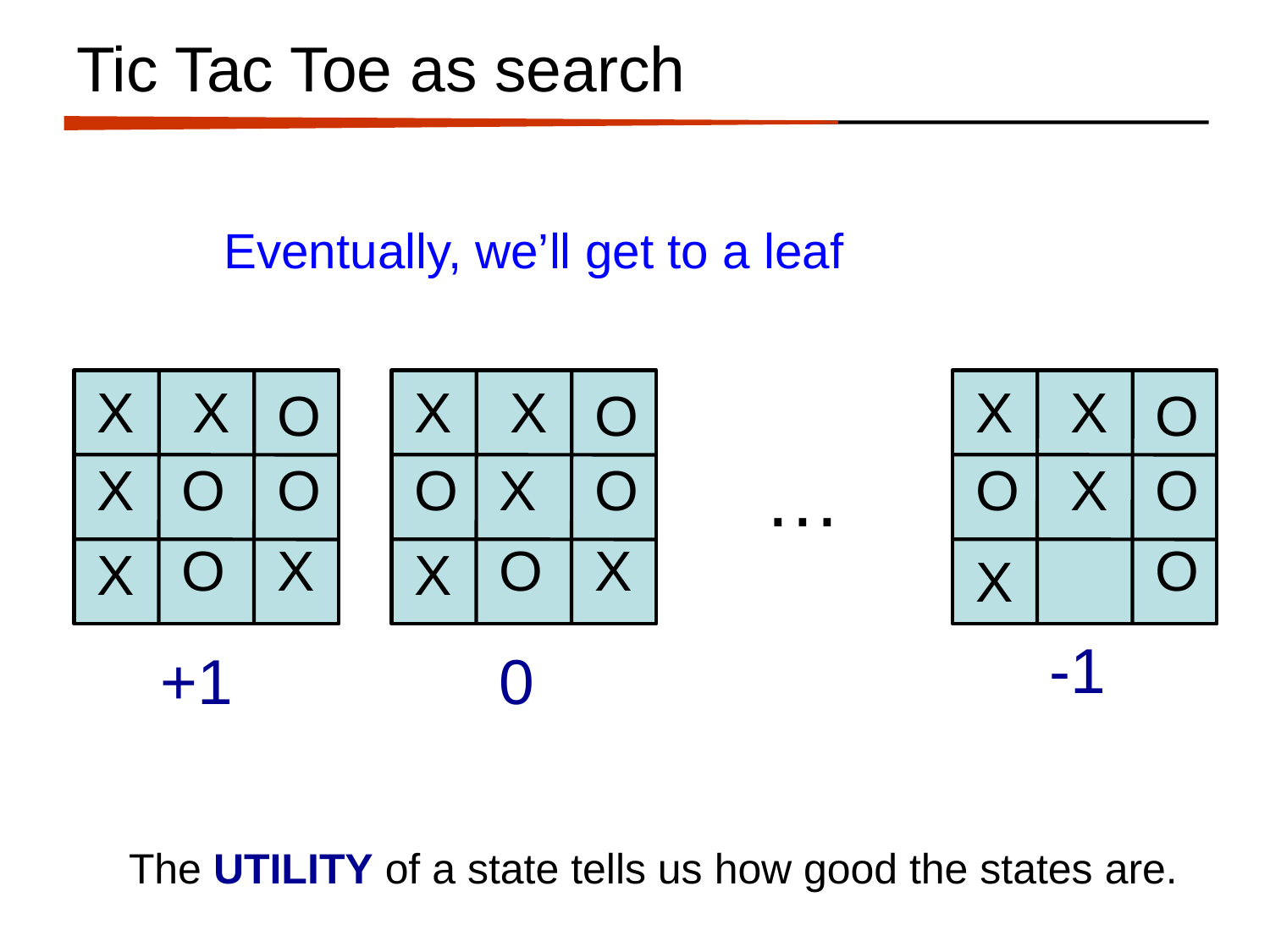

# Tic Tac Toe as search
Eventually, we’ll get to a leaf

X
X

X
X

X
X
O
O
O
…
X
O
O
O
X
O
O
X
O
O
X
O
X
O
X
X
X
-1
+1
0
The UTILITY of a state tells us how good the states are.